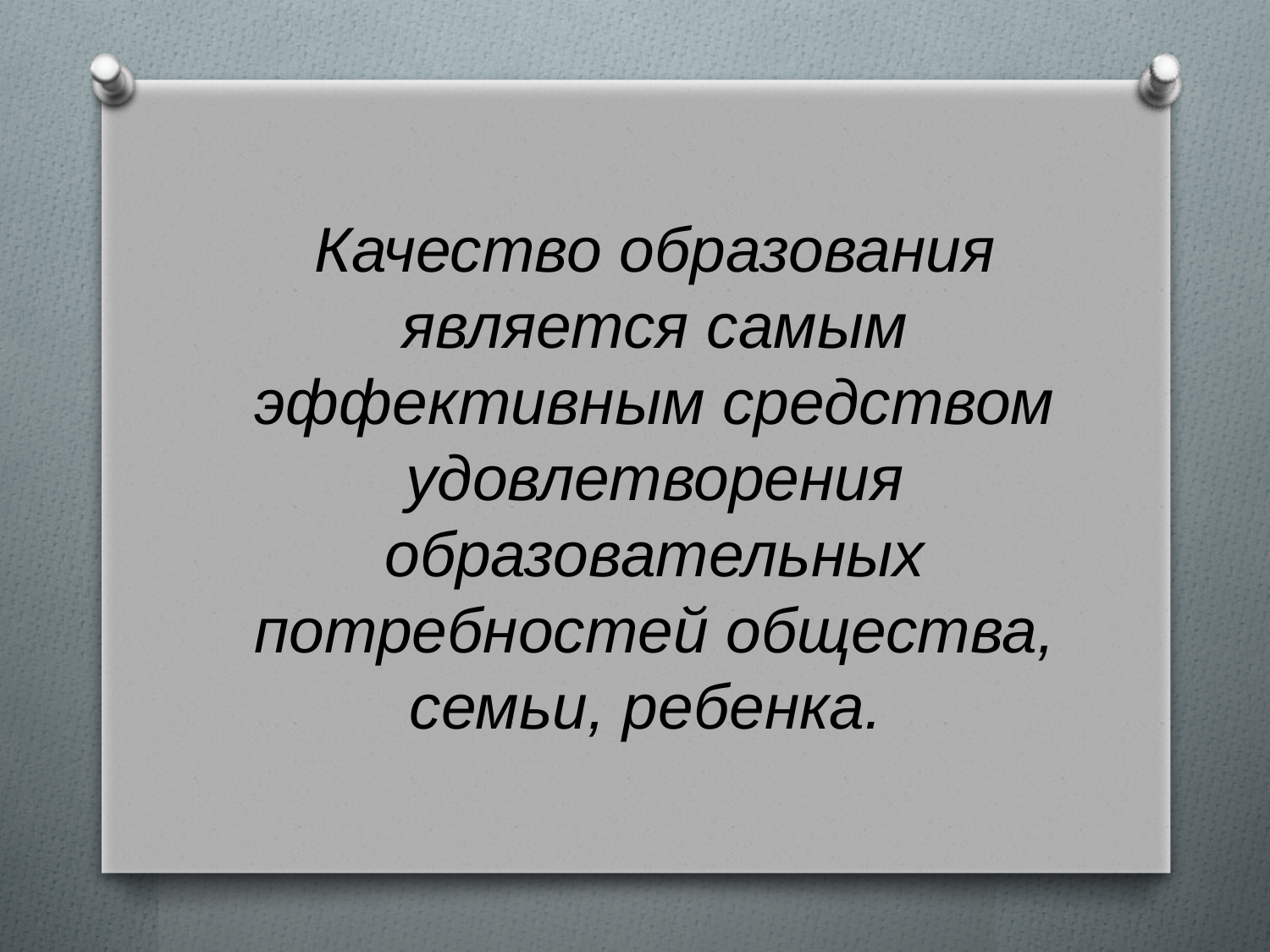

Качество образования является самым эффективным средством удовлетворения образовательных потребностей общества, семьи, ребенка.